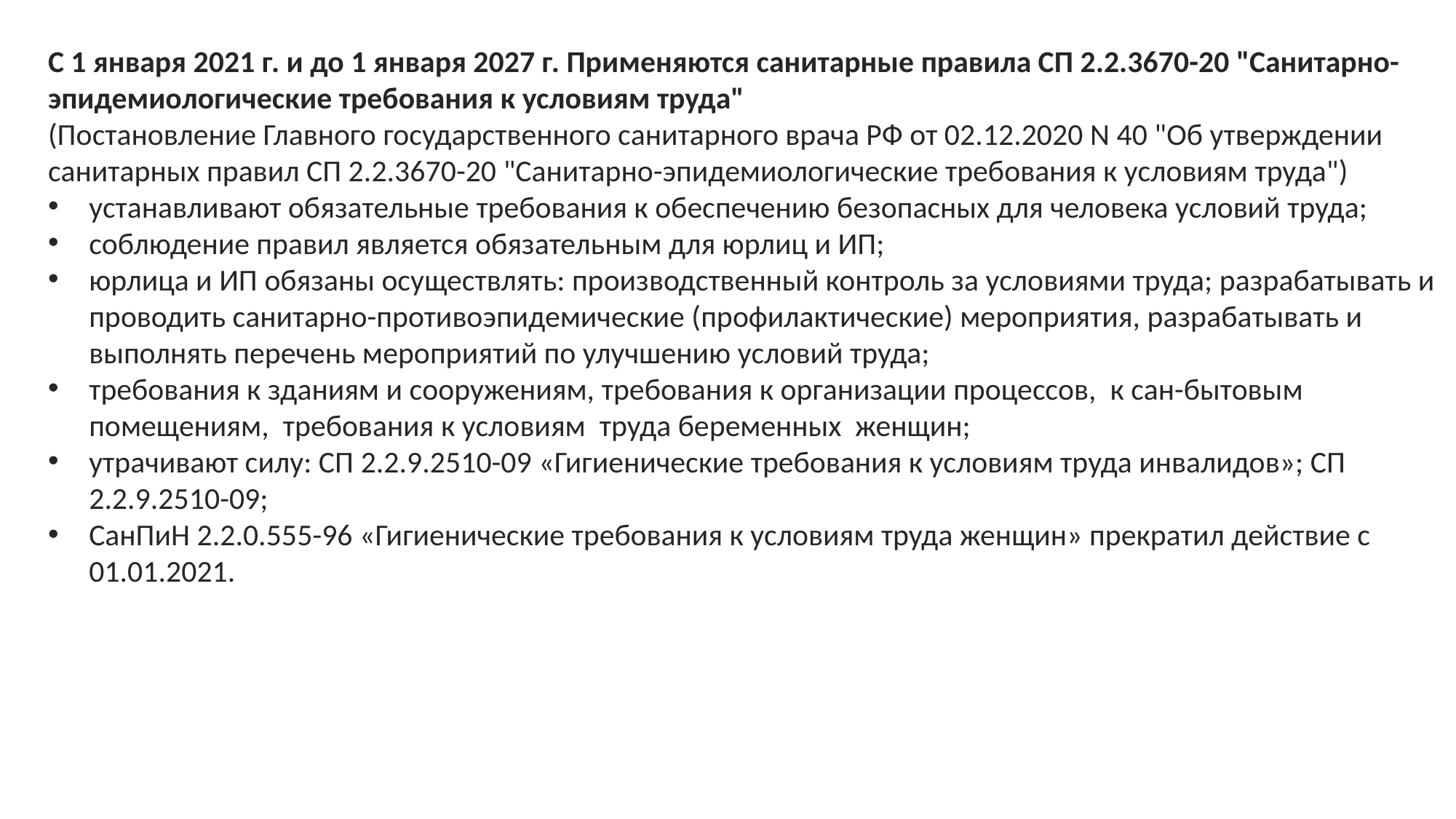

С 1 января 2021 г. и до 1 января 2027 г. Применяются санитарные правила СП 2.2.3670-20 "Санитарно-эпидемиологические требования к условиям труда"
(Постановление Главного государственного санитарного врача РФ от 02.12.2020 N 40 "Об утверждении санитарных правил СП 2.2.3670-20 "Санитарно-эпидемиологические требования к условиям труда")
устанавливают обязательные требования к обеспечению безопасных для человека условий труда;
соблюдение правил является обязательным для юрлиц и ИП;
юрлица и ИП обязаны осуществлять: производственный контроль за условиями труда; разрабатывать и проводить санитарно-противоэпидемические (профилактические) мероприятия, разрабатывать и выполнять перечень мероприятий по улучшению условий труда;
требования к зданиям и сооружениям, требования к организации процессов,  к сан-бытовым помещениям,  требования к условиям  труда беременных  женщин;
утрачивают силу: СП 2.2.9.2510-09 «Гигиенические требования к условиям труда инвалидов»; СП 2.2.9.2510-09;
СанПиН 2.2.0.555-96 «Гигиенические требования к условиям труда женщин» прекратил действие с 01.01.2021.